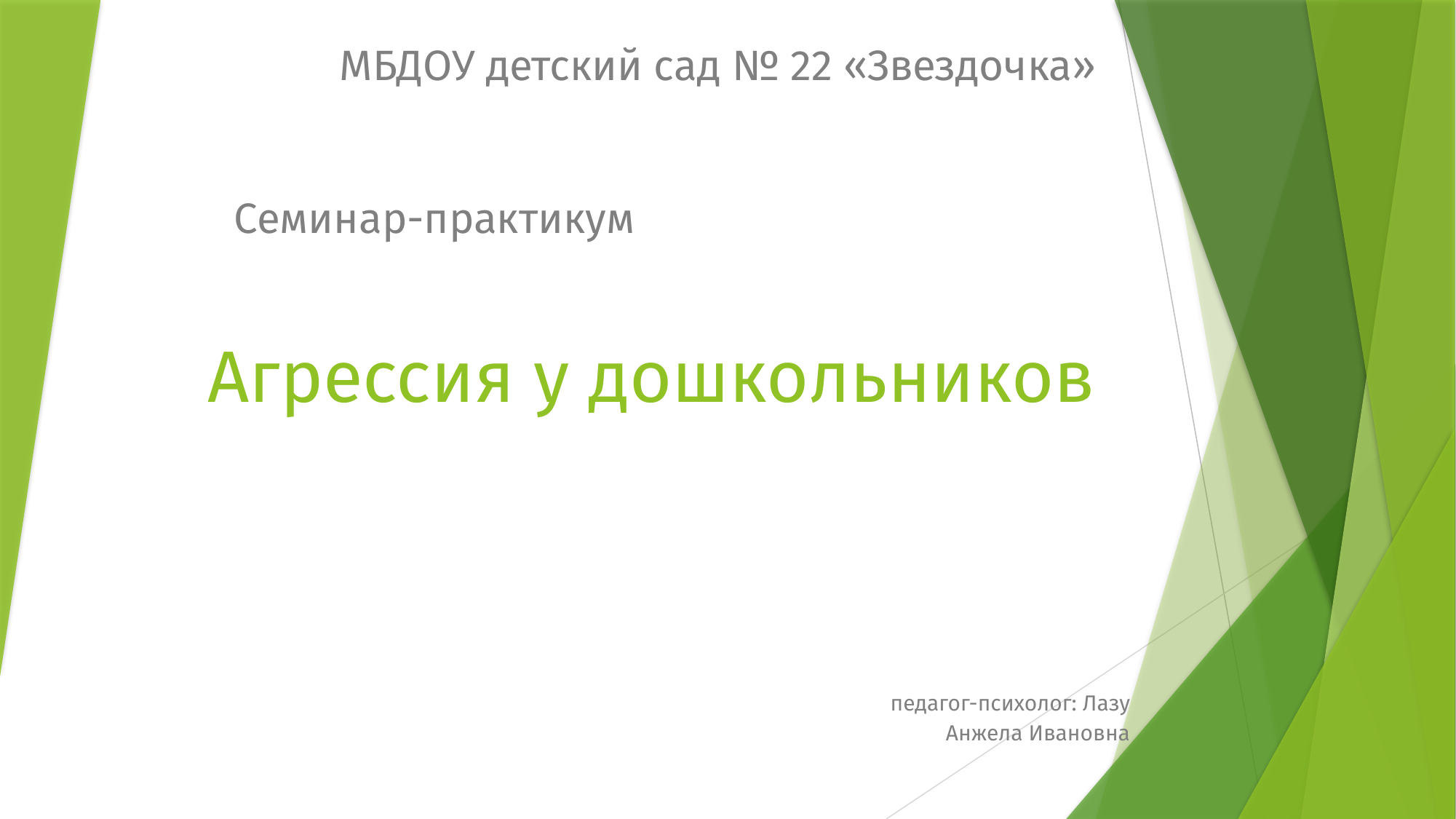

# МБДОУ детский сад № 22 «Звездочка» Семинар-практикум Агрессия у дошкольников

              				       			     педагог-психолог: Лазу Анжела Ивановна